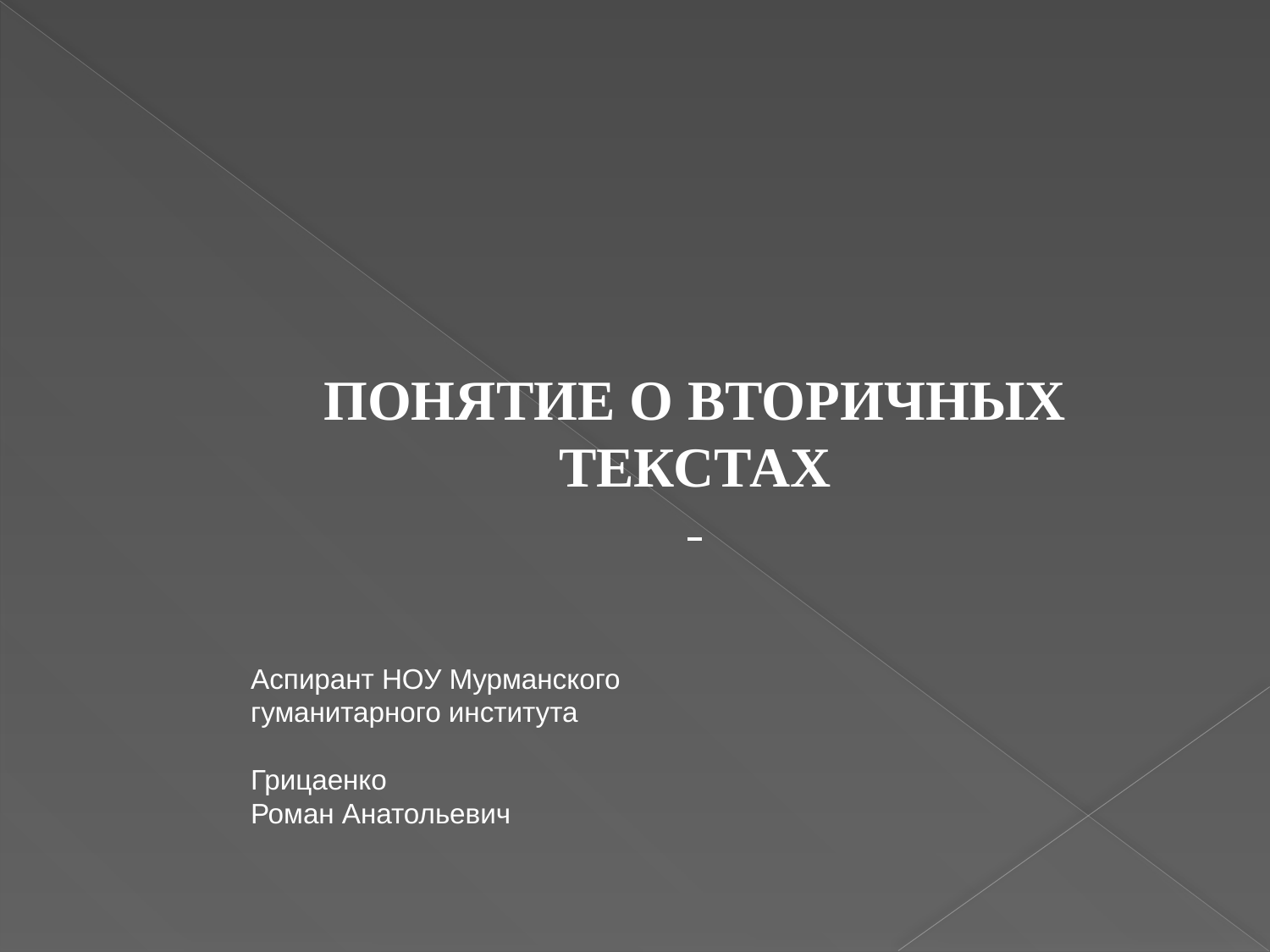

ПОНЯТИЕ О ВТОРИЧНЫХ ТЕКСТАХ
Аспирант НОУ Мурманского гуманитарного института

Грицаенко
Роман Анатольевич